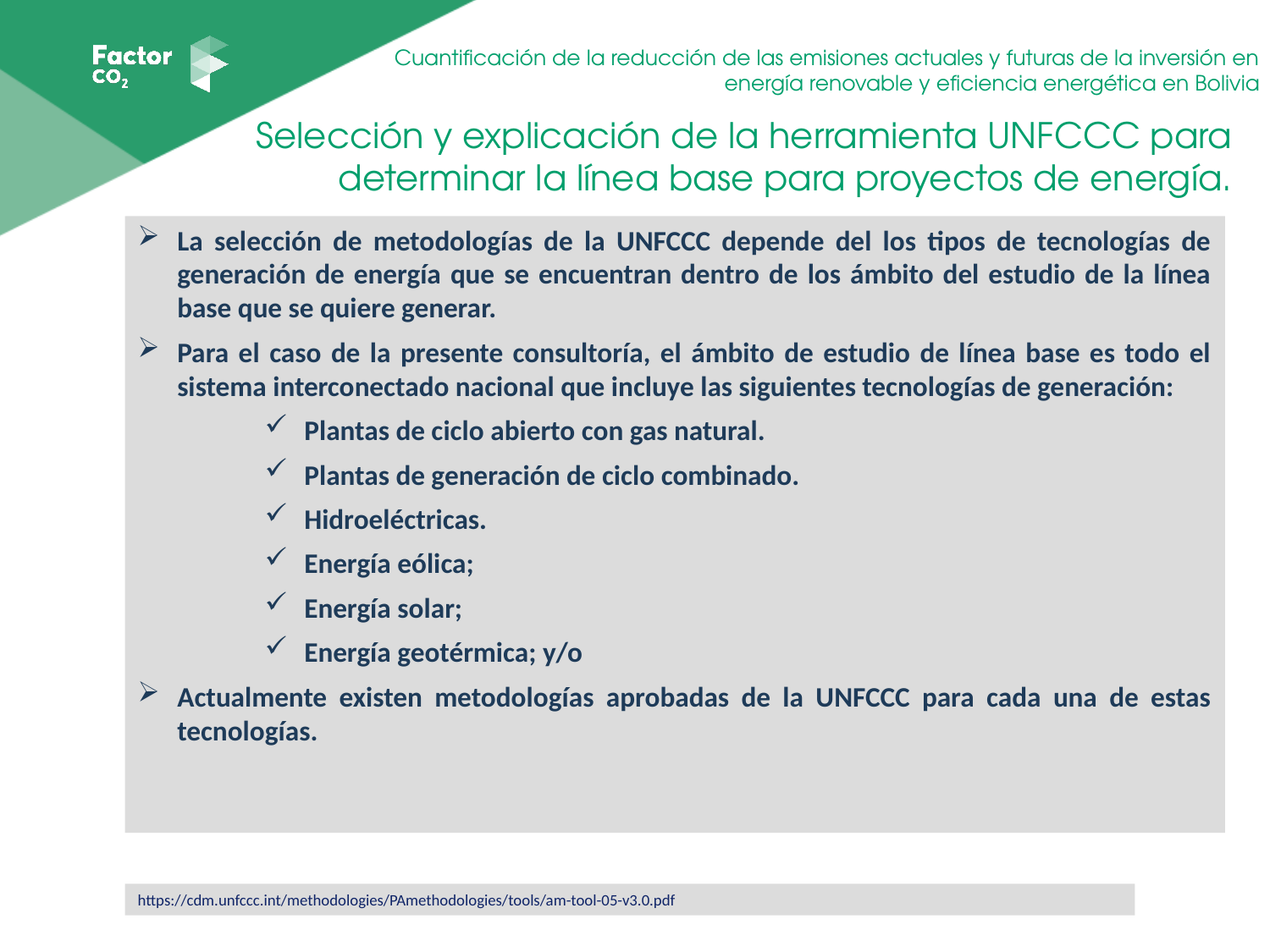

Selección y explicación de la herramienta UNFCCC para determinar la línea base para proyectos de energía.
La selección de metodologías de la UNFCCC depende del los tipos de tecnologías de generación de energía que se encuentran dentro de los ámbito del estudio de la línea base que se quiere generar.
Para el caso de la presente consultoría, el ámbito de estudio de línea base es todo el sistema interconectado nacional que incluye las siguientes tecnologías de generación:
Plantas de ciclo abierto con gas natural.
Plantas de generación de ciclo combinado.
Hidroeléctricas.
Energía eólica;
Energía solar;
Energía geotérmica; y/o
Actualmente existen metodologías aprobadas de la UNFCCC para cada una de estas tecnologías.

https://cdm.unfccc.int/methodologies/PAmethodologies/tools/am-tool-05-v3.0.pdf